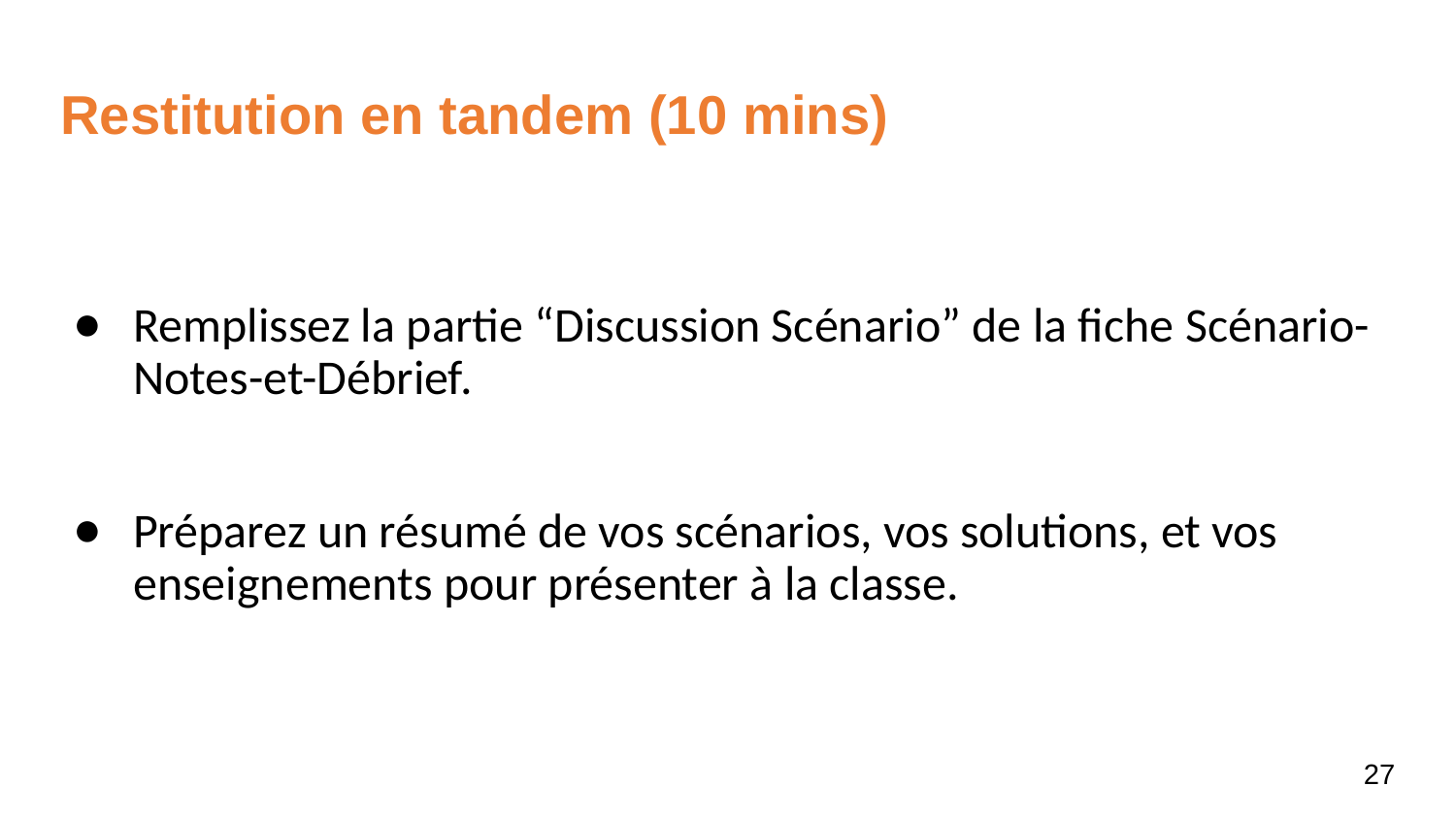

# Restitution en tandem (10 mins)
Remplissez la partie “Discussion Scénario” de la fiche Scénario-Notes-et-Débrief.

Préparez un résumé de vos scénarios, vos solutions, et vos enseignements pour présenter à la classe.
27